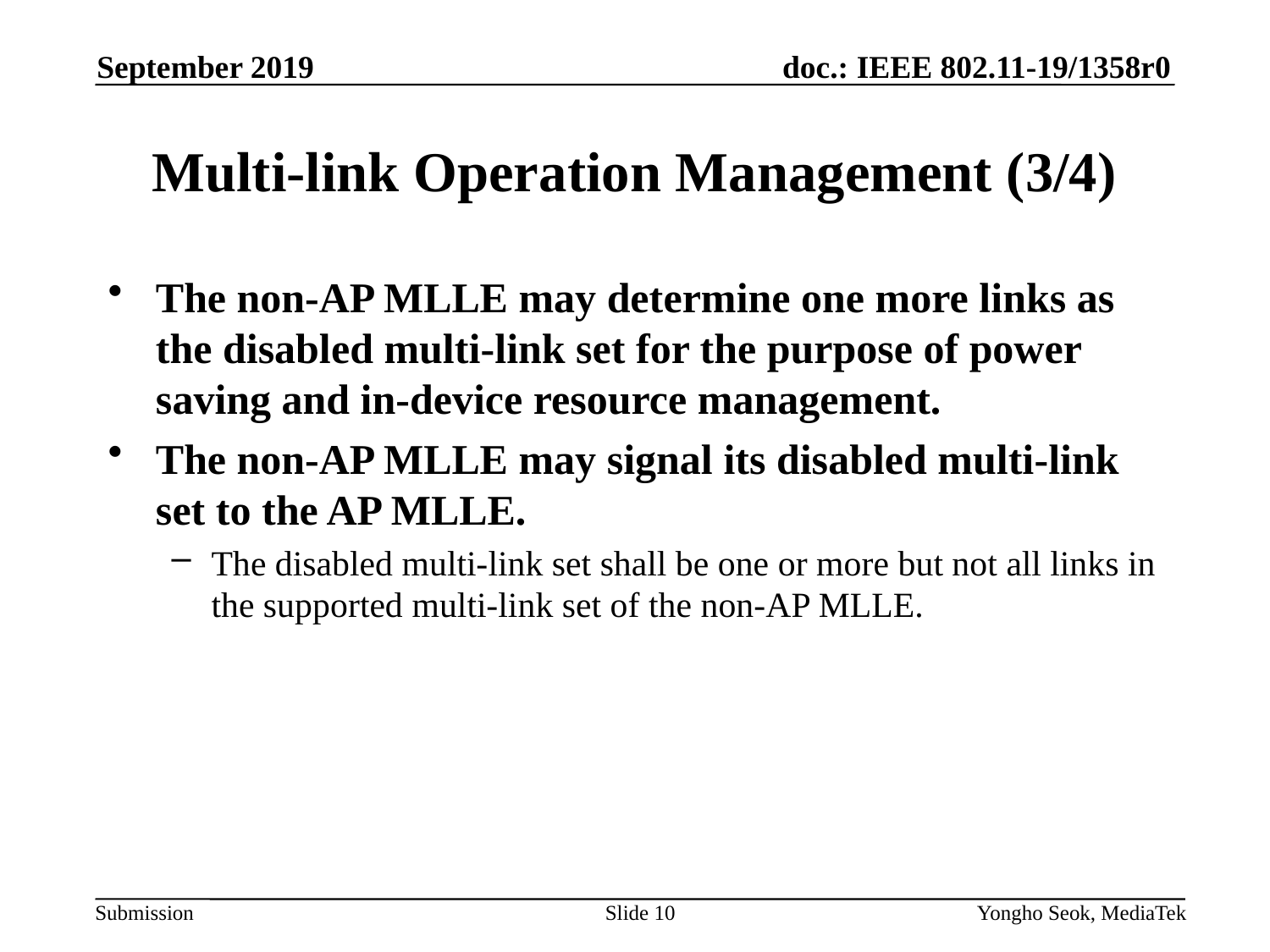

September 2019
# Multi-link Operation Management (3/4)
The non-AP MLLE may determine one more links as the disabled multi-link set for the purpose of power saving and in-device resource management.
The non-AP MLLE may signal its disabled multi-link set to the AP MLLE.
The disabled multi-link set shall be one or more but not all links in the supported multi-link set of the non-AP MLLE.

Slide 10
Yongho Seok, MediaTek